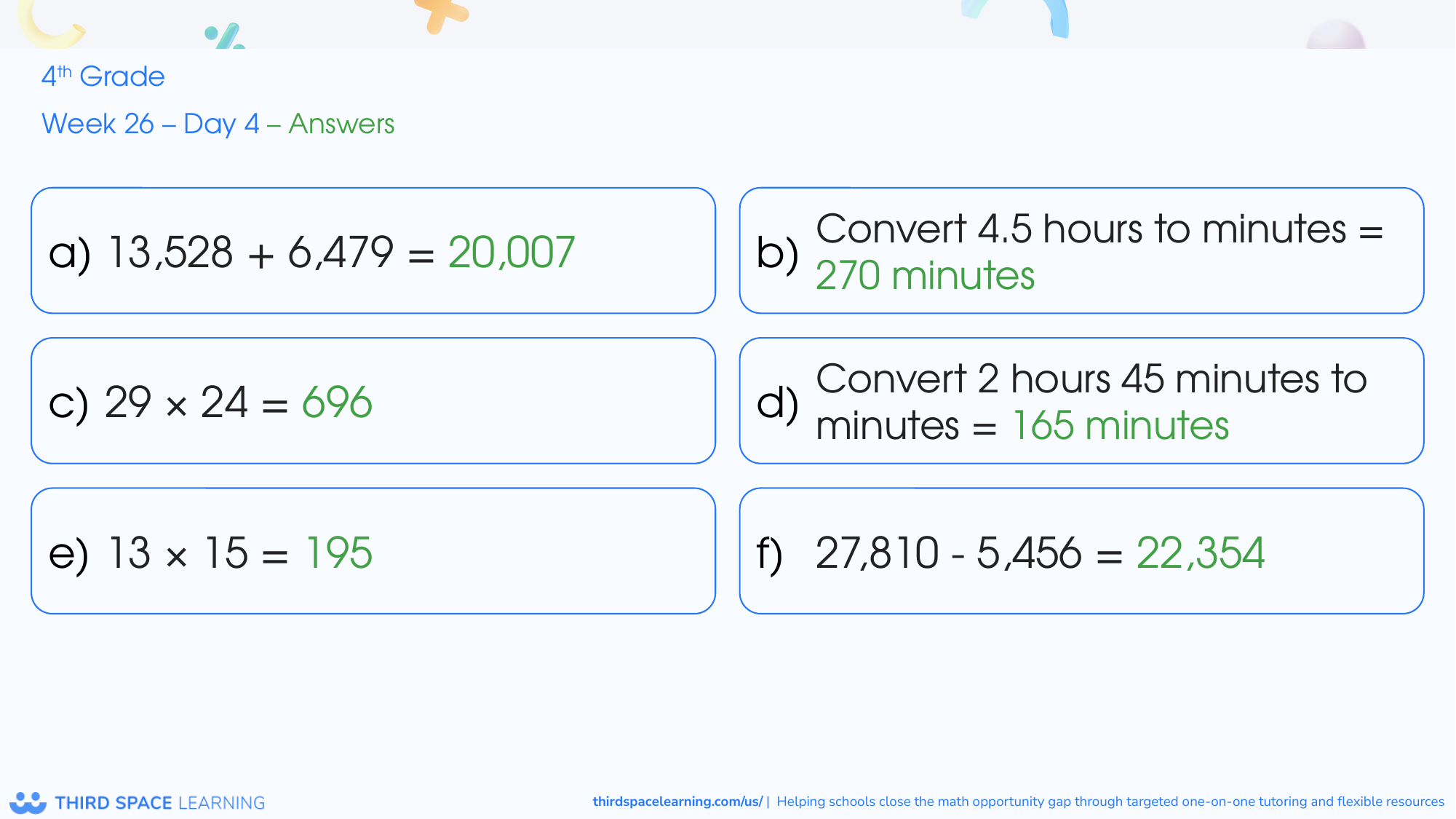

4th Grade
Week 26 – Day 4 – Answers
13,528 + 6,479 = 20,007
Convert 4.5 hours to minutes = 270 minutes
29 × 24 = 696
Convert 2 hours 45 minutes to minutes = 165 minutes
13 × 15 = 195
27,810 - 5,456 = 22,354